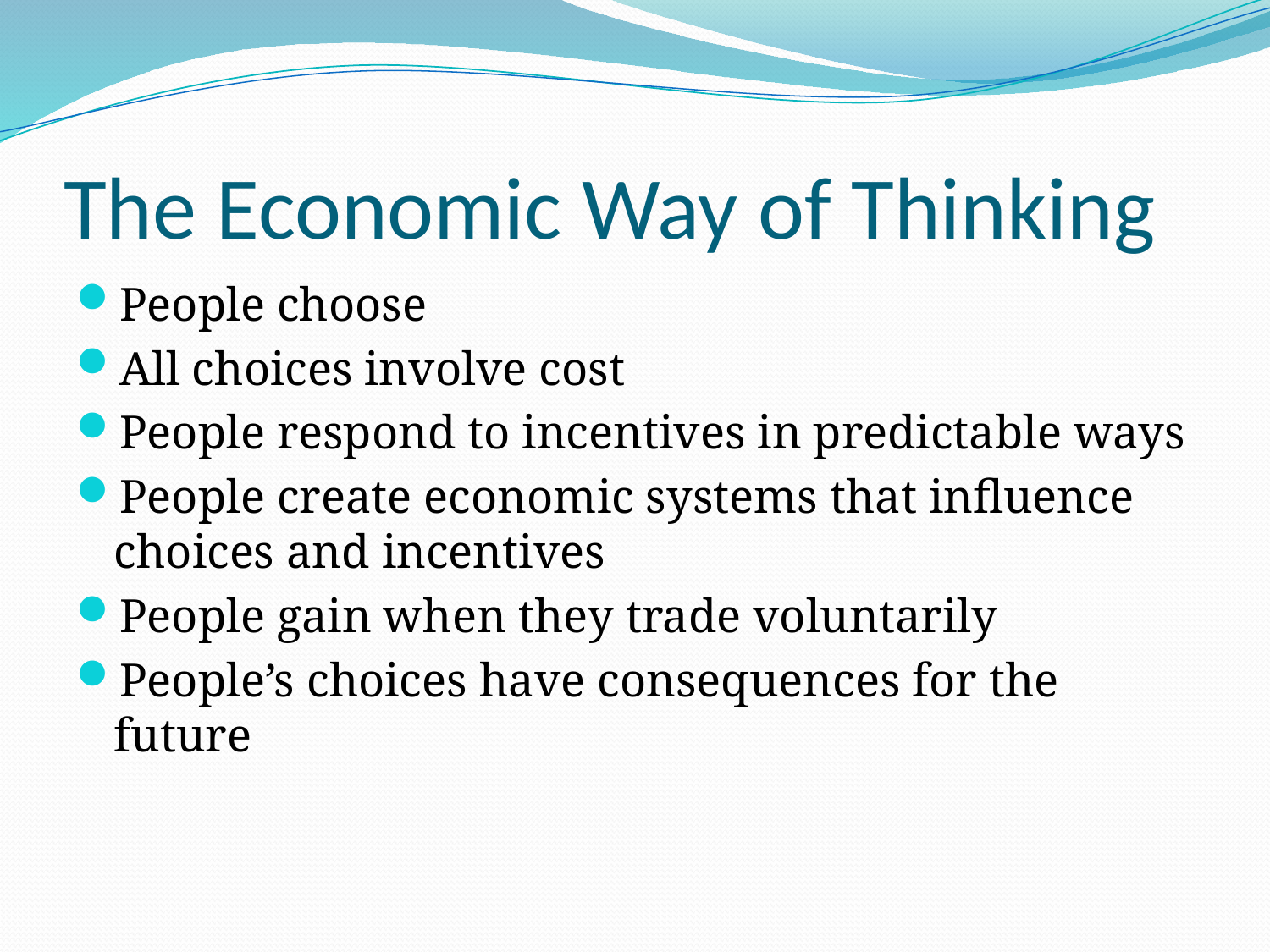

# The Economic Way of Thinking
People choose
All choices involve cost
People respond to incentives in predictable ways
People create economic systems that influence choices and incentives
People gain when they trade voluntarily
People’s choices have consequences for the future